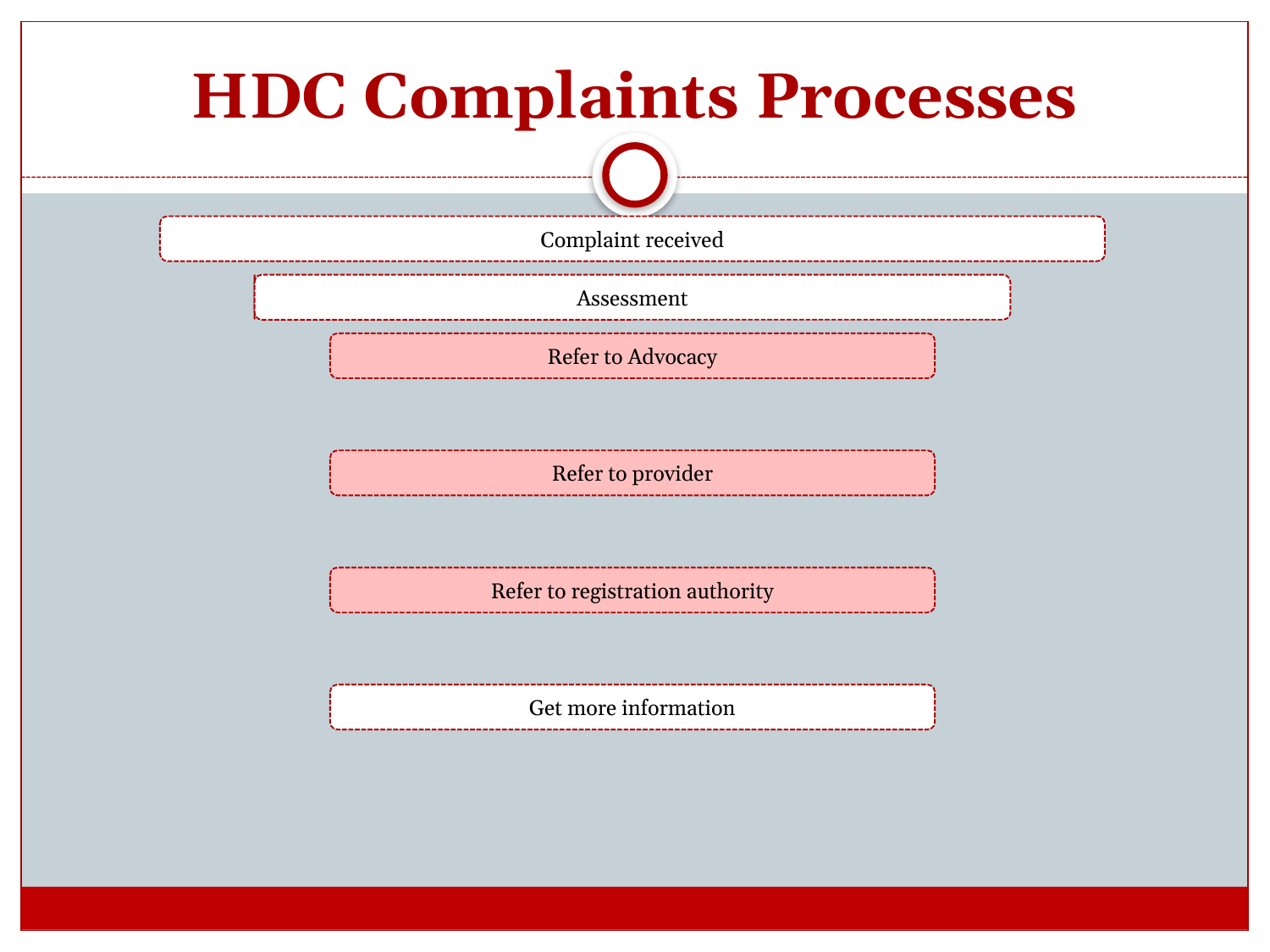

# HDC Complaints Processes
Complaint received
Assessment
Refer to Advocacy
Refer to provider
Refer to registration authority
Get more information